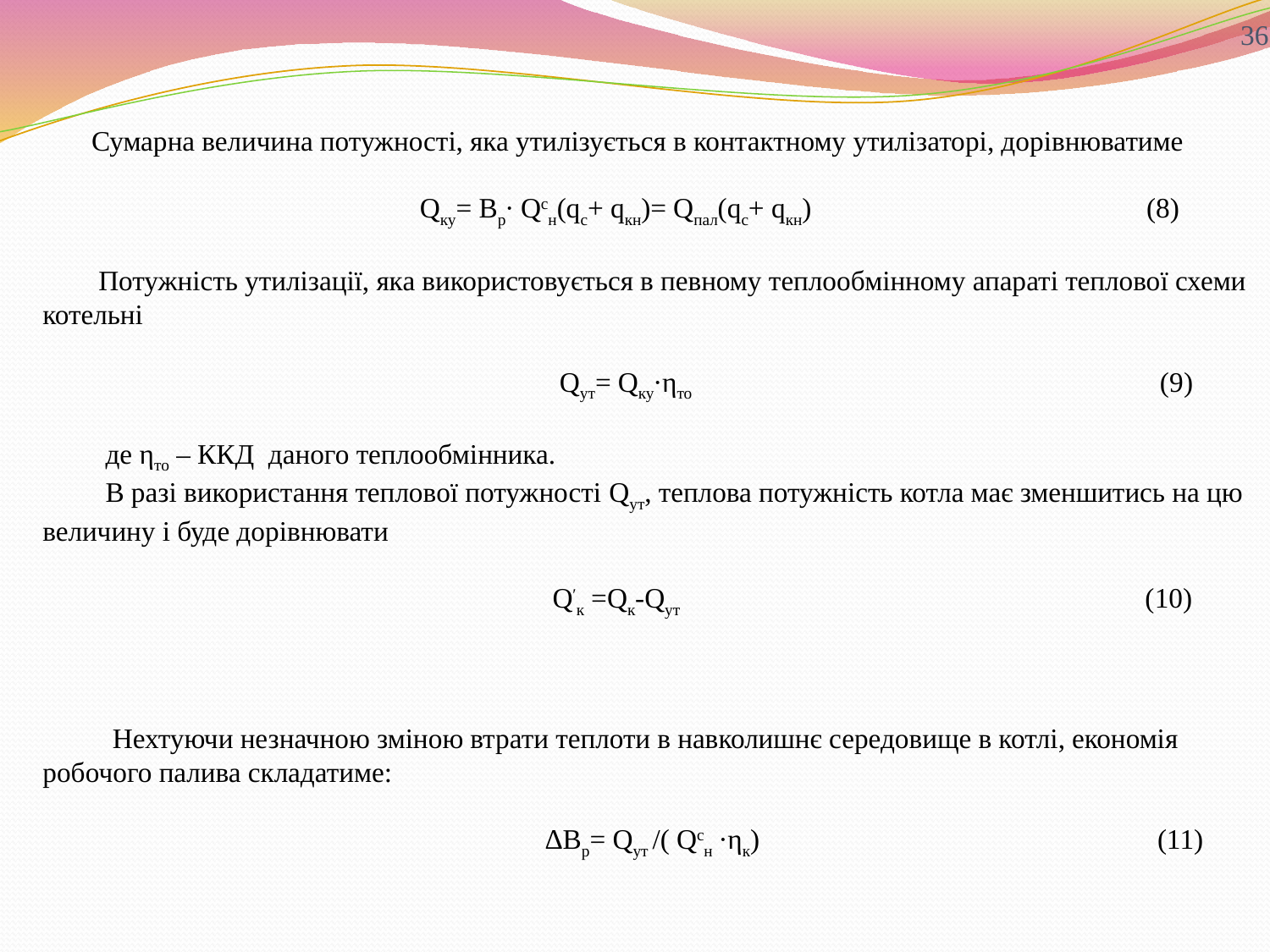

36
       Сумарна величина потужності, яка утилізується в контактному утилізаторі, дорівнюватиме

                                                      Qку= Bp· Qсн(qс+ qкн)= Qпал(qс+ qкн)                                                (8)

        Потужність утилізації, яка використовується в певному теплообмінному апараті теплової схеми
котельні

                                                                          Qут= Qку·ηто                                                                   (9)

         де ηто – ККД  даного теплообмінника.
         В разі використання теплової потужності Qут, теплова потужність котла має зменшитись на цю
величину і буде дорівнювати

                                                                         Qʹк =Qк-Qут                                                                   (10)

          Нехтуючи незначною зміною втрати теплоти в навколишнє середовище в котлі, економія
робочого палива складатиме:

                                                                        ∆Bp= Qут /( Qсн ·ηк)                                                         (11)